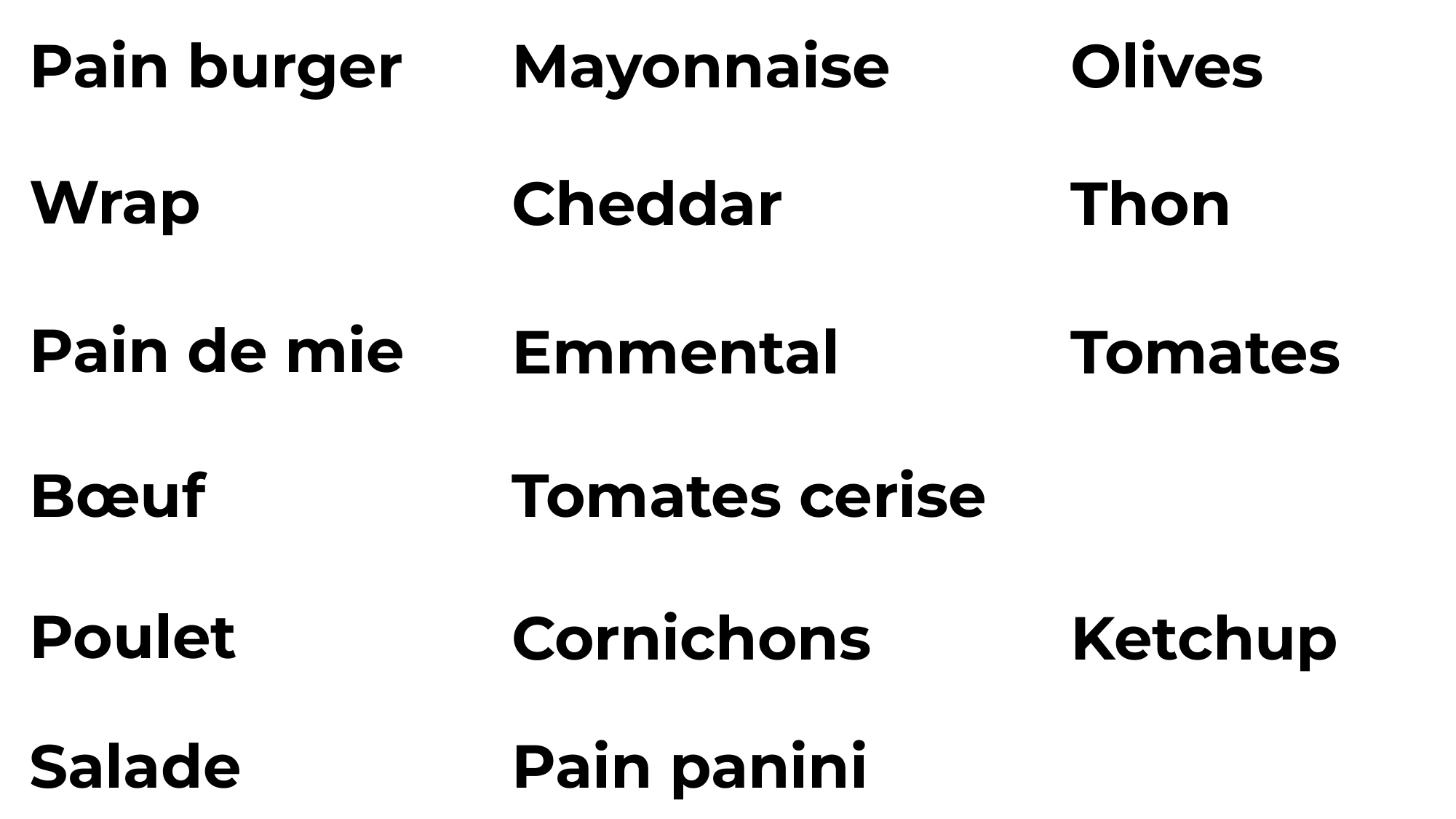

Olives
Mayonnaise
Pain burger
Wrap
Thon
Cheddar
Pain de mie
Tomates
Emmental
Tomates cerise
Bœuf
Poulet
Cornichons
Ketchup
Salade
Pain panini